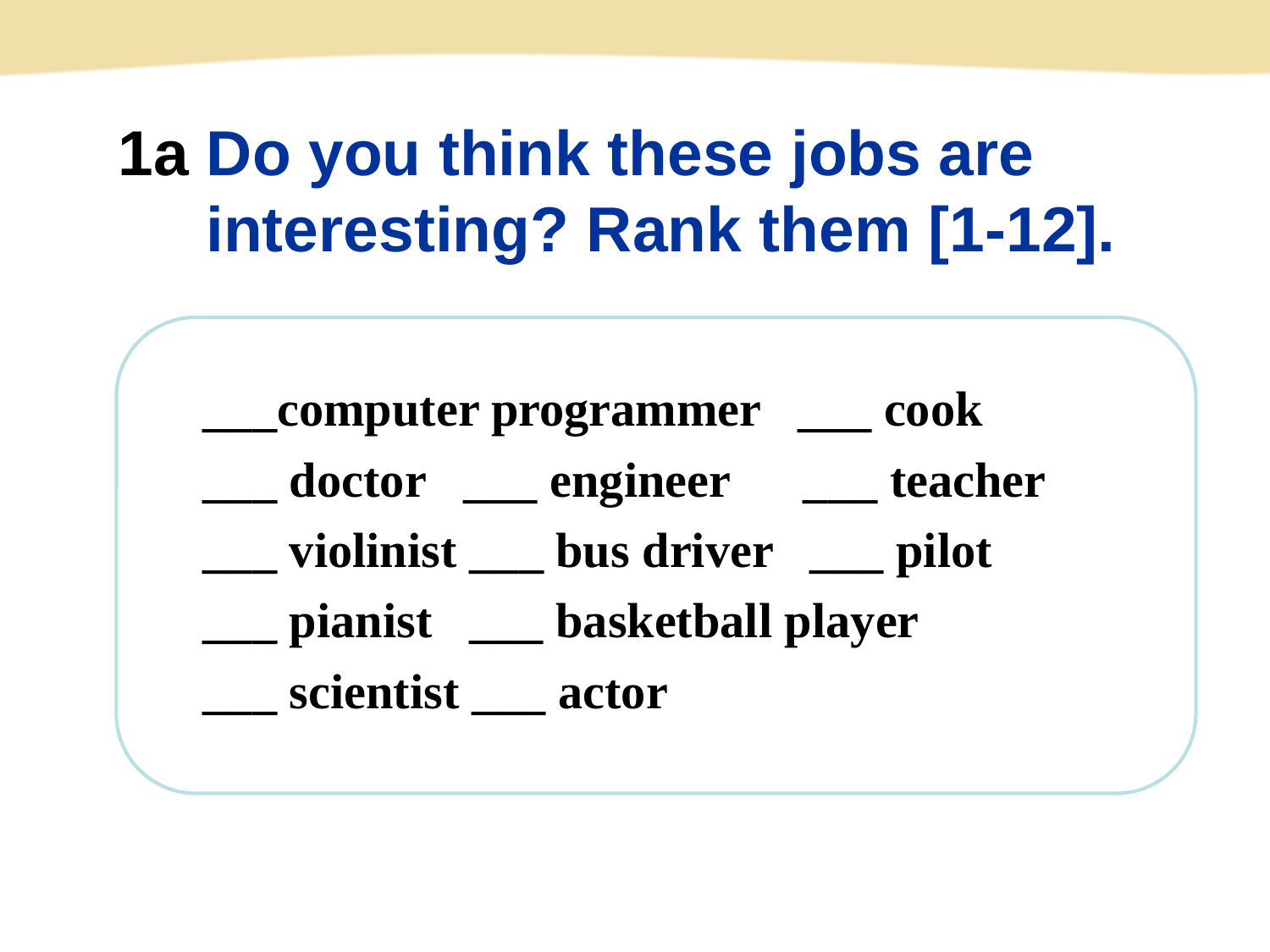

1a Do you think these jobs are
     interesting? Rank them [1-12].

___computer programmer   ___ cook
___ doctor   ___ engineer      ___ teacher
___ violinist ___ bus driver   ___ pilot
___ pianist   ___ basketball player
___ scientist ___ actor